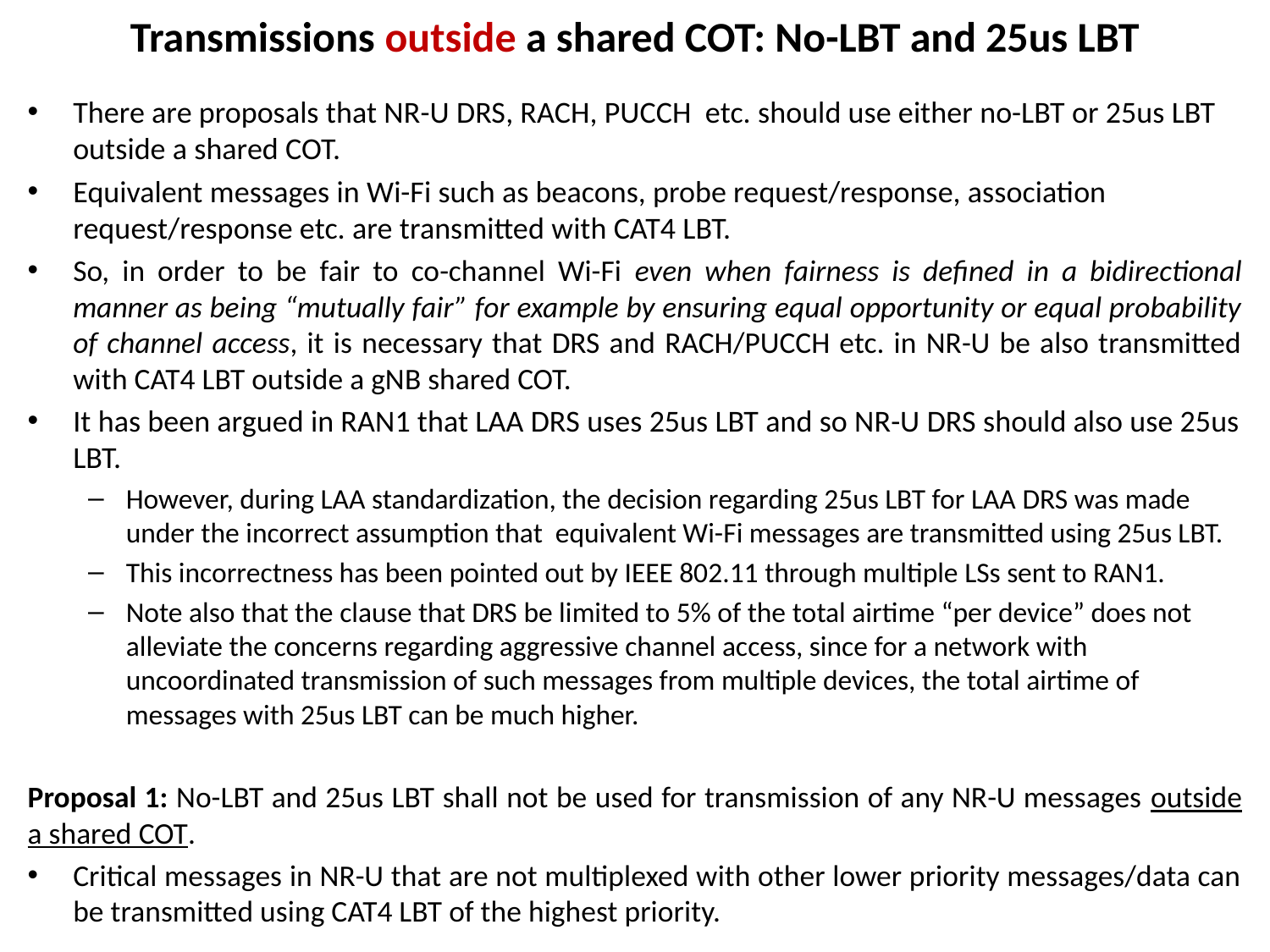

# Transmissions outside a shared COT: No-LBT and 25us LBT
There are proposals that NR-U DRS, RACH, PUCCH  etc. should use either no-LBT or 25us LBT outside a shared COT.
Equivalent messages in Wi-Fi such as beacons, probe request/response, association request/response etc. are transmitted with CAT4 LBT.
So, in order to be fair to co-channel Wi-Fi even when fairness is defined in a bidirectional manner as being “mutually fair” for example by ensuring equal opportunity or equal probability of channel access, it is necessary that DRS and RACH/PUCCH etc. in NR-U be also transmitted with CAT4 LBT outside a gNB shared COT.
It has been argued in RAN1 that LAA DRS uses 25us LBT and so NR-U DRS should also use 25us LBT.
However, during LAA standardization, the decision regarding 25us LBT for LAA DRS was made under the incorrect assumption that  equivalent Wi-Fi messages are transmitted using 25us LBT.
This incorrectness has been pointed out by IEEE 802.11 through multiple LSs sent to RAN1.
Note also that the clause that DRS be limited to 5% of the total airtime “per device” does not alleviate the concerns regarding aggressive channel access, since for a network with uncoordinated transmission of such messages from multiple devices, the total airtime of messages with 25us LBT can be much higher.

Proposal 1: No-LBT and 25us LBT shall not be used for transmission of any NR-U messages outside a shared COT.
Critical messages in NR-U that are not multiplexed with other lower priority messages/data can be transmitted using CAT4 LBT of the highest priority.